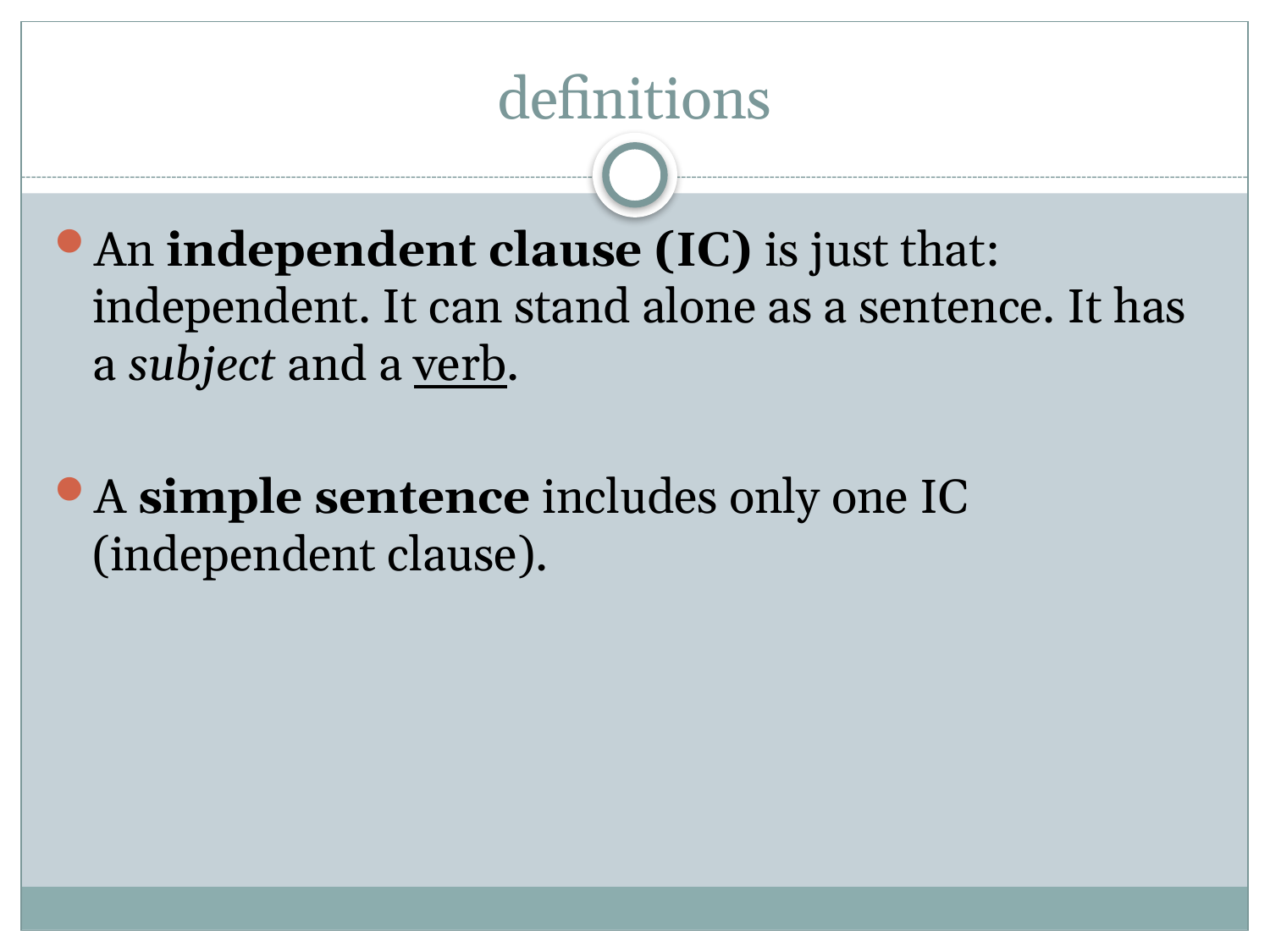

# definitions
An independent clause (IC) is just that: independent. It can stand alone as a sentence. It has a subject and a verb.

A simple sentence includes only one IC (independent clause).